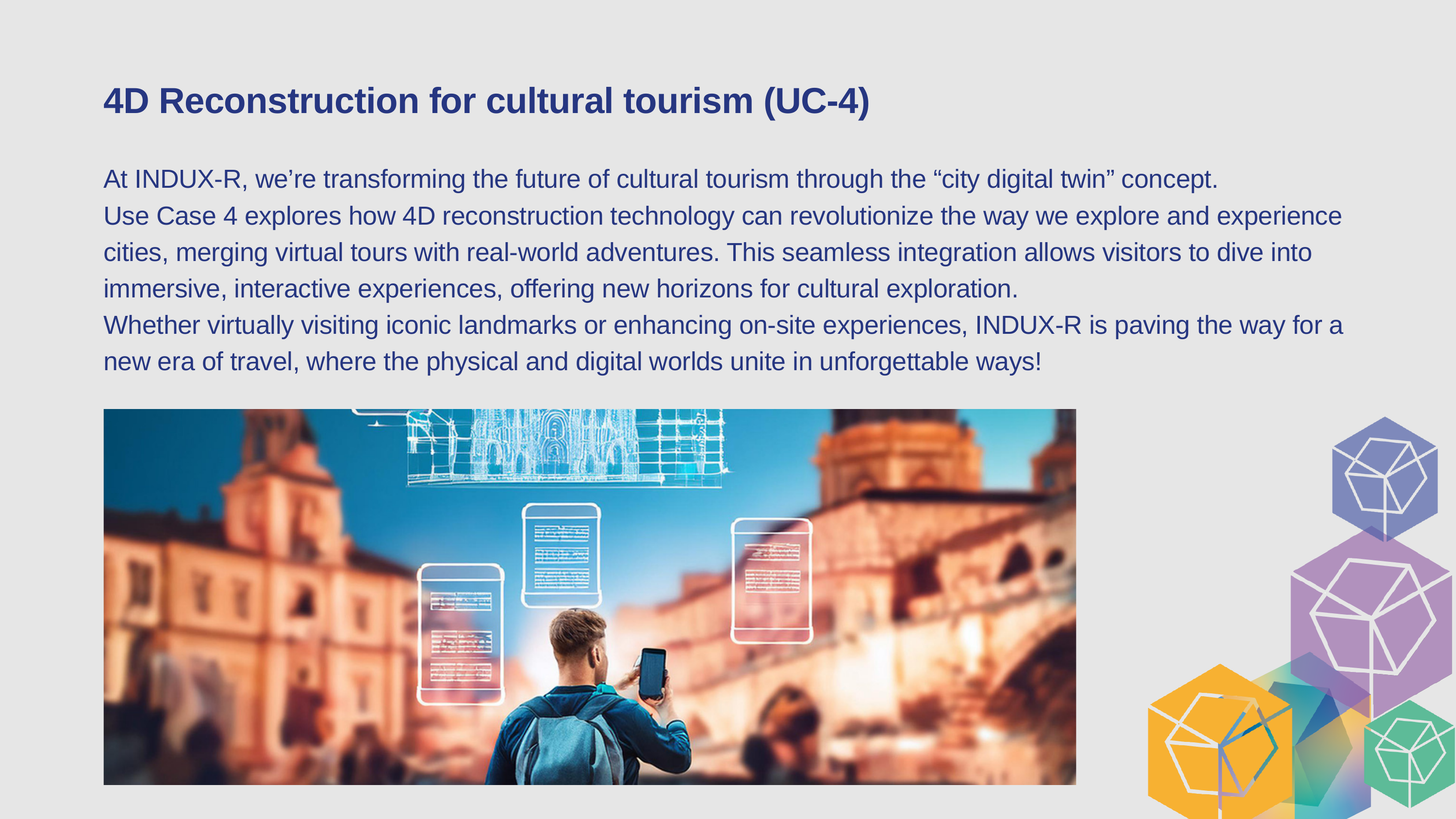

4D Reconstruction for cultural tourism (UC-4)

At INDUX-R, we’re transforming the future of cultural tourism through the “city digital twin” concept.
Use Case 4 explores how 4D reconstruction technology can revolutionize the way we explore and experience cities, merging virtual tours with real-world adventures. This seamless integration allows visitors to dive into immersive, interactive experiences, offering new horizons for cultural exploration.
Whether virtually visiting iconic landmarks or enhancing on-site experiences, INDUX-R is paving the way for a new era of travel, where the physical and digital worlds unite in unforgettable ways!